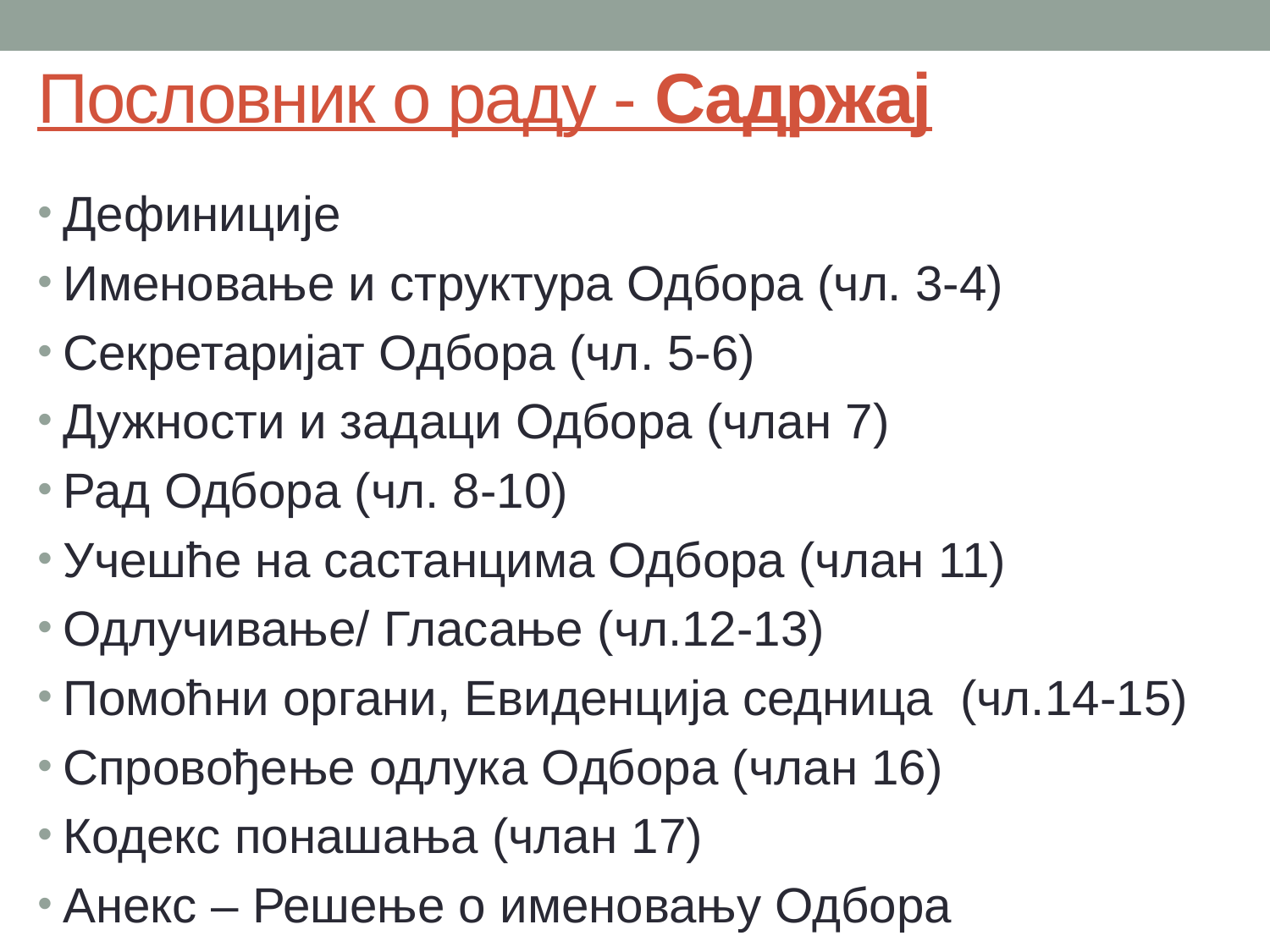

# Пословник о раду - Садржај
Дефиниције
Именовање и структура Одбора (чл. 3-4)
Секретаријат Одбора (чл. 5-6)
Дужности и задаци Одбора (члан 7)
Рад Одбора (чл. 8-10)
Учешће на састанцима Одбора (члан 11)
Одлучивање/ Гласање (чл.12-13)
Помоћни органи, Евиденција седница  (чл.14-15)
Спровођење одлука Одбора (члан 16)
Кодекс понашања (члан 17)
Aнекс – Решење о именовању Одбора